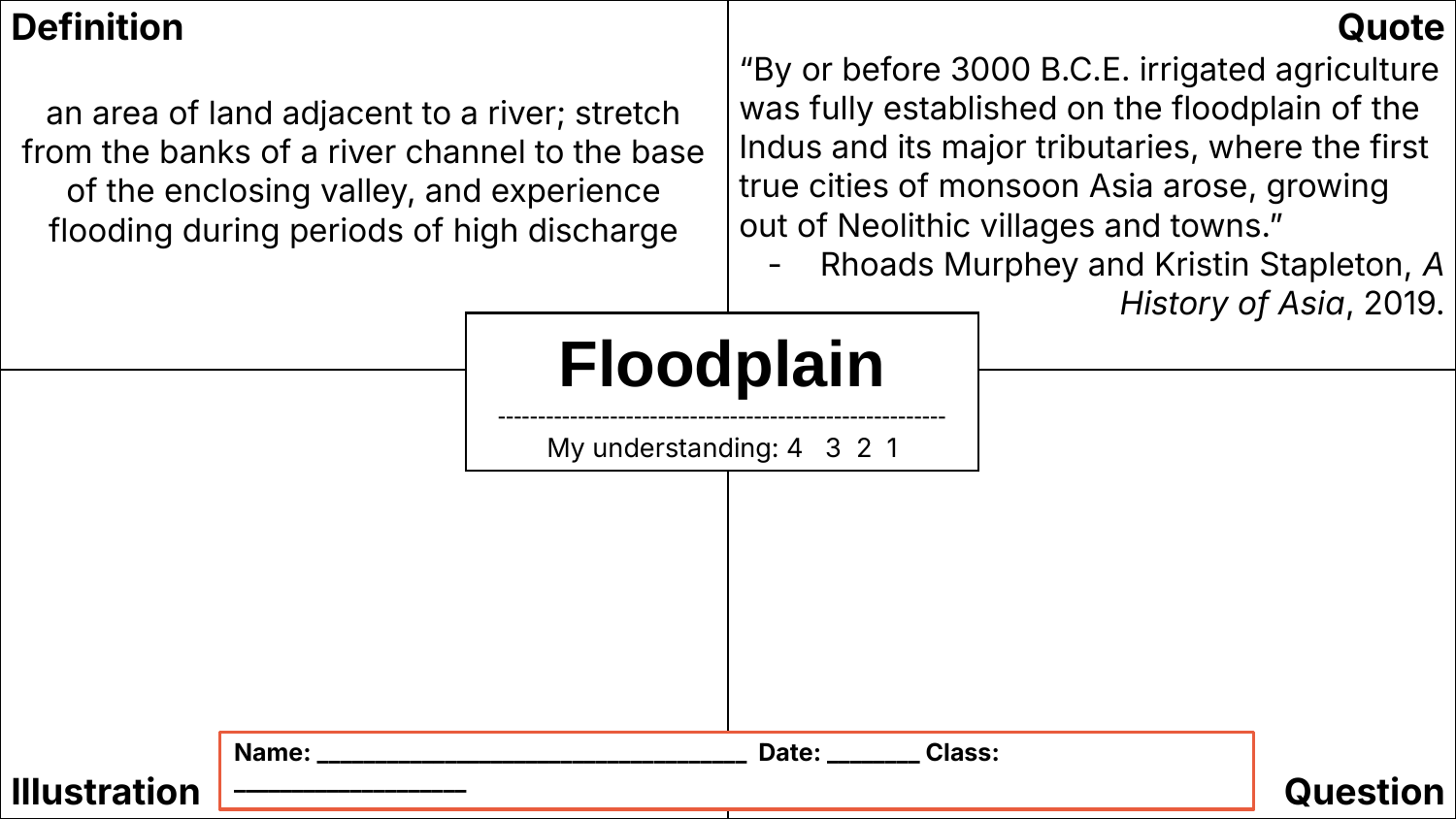

| Definition an area of land adjacent to a river; stretch from the banks of a river channel to the base of the enclosing valley, and experience flooding during periods of high discharge | Quote “By or before 3000 B.C.E. irrigated agriculture was fully established on the floodplain of the Indus and its major tributaries, where the first true cities of monsoon Asia arose, growing out of Neolithic villages and towns.” Rhoads Murphey and Kristin Stapleton, A History of Asia, 2019. |
| --- | --- |
| Illustration | Question |
Floodplain
--------------------------------------------------------
My understanding: 4   3  2  1
Name: _____________________________________  Date: ________ Class: ____________________